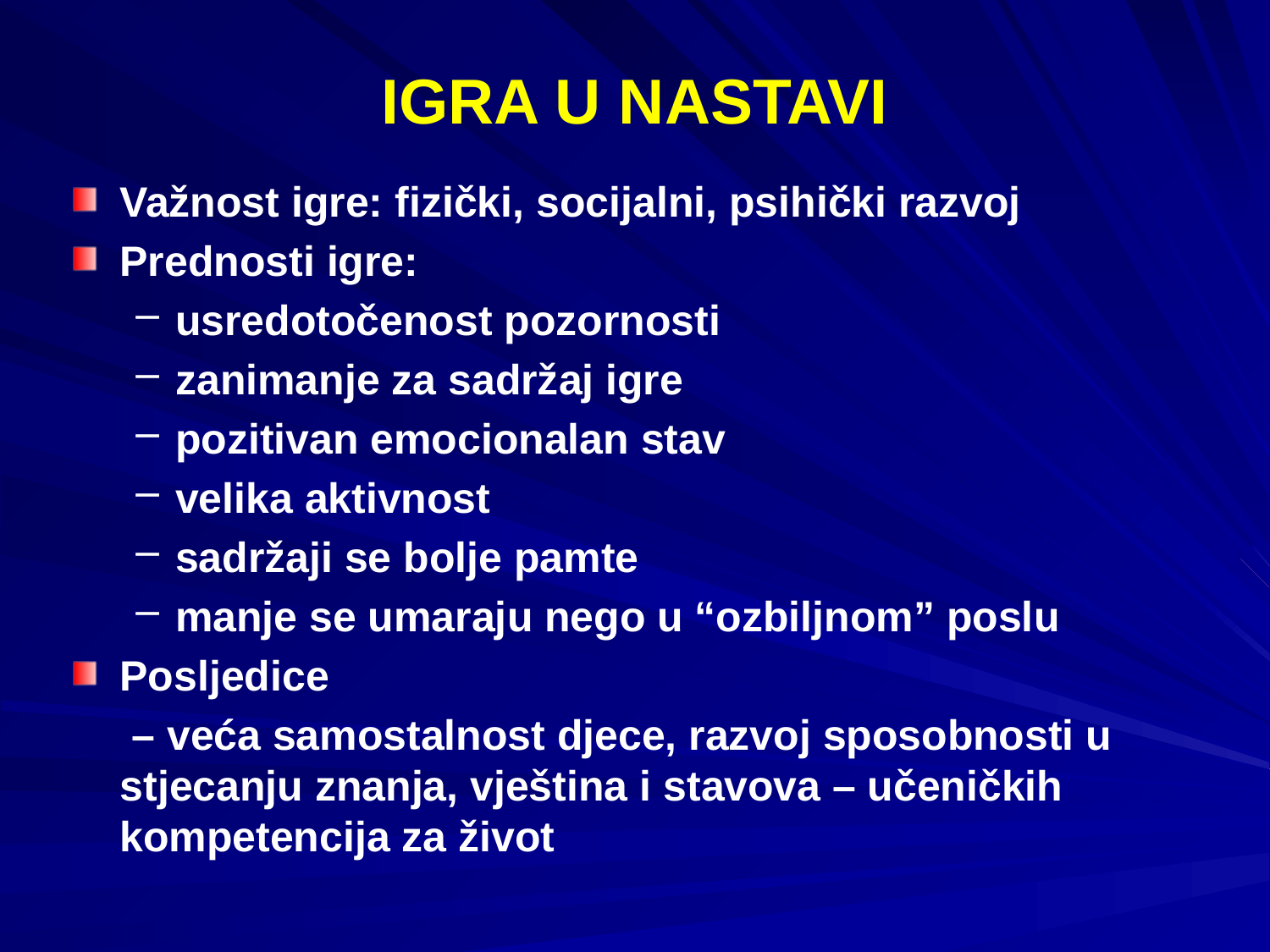

# IGRA U NASTAVI
Važnost igre: fizički, socijalni, psihički razvoj
Prednosti igre:
usredotočenost pozornosti
zanimanje za sadržaj igre
pozitivan emocionalan stav
velika aktivnost
sadržaji se bolje pamte
manje se umaraju nego u “ozbiljnom” poslu
Posljedice
	 – veća samostalnost djece, razvoj sposobnosti u stjecanju znanja, vještina i stavova – učeničkih kompetencija za život